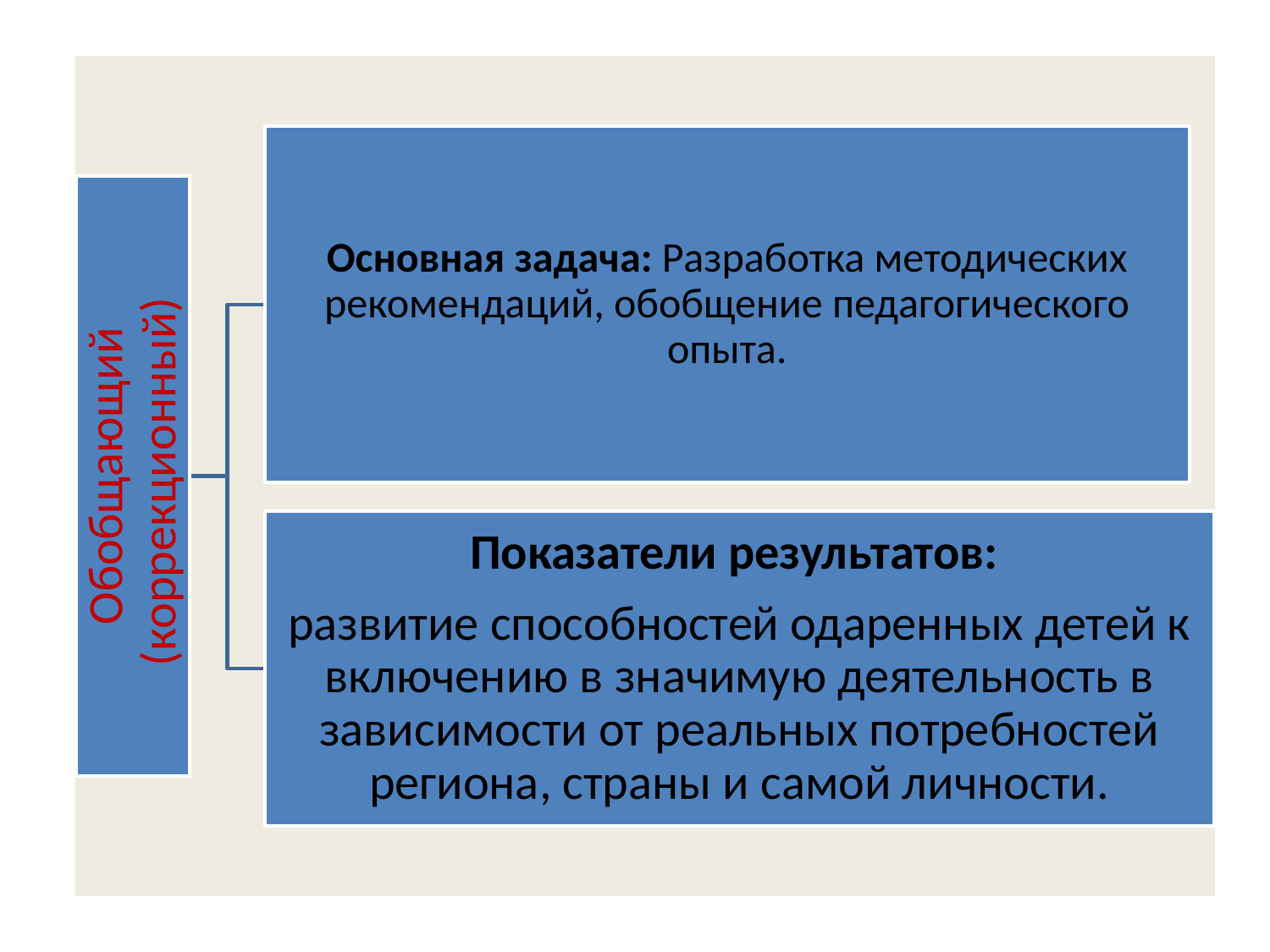

Обобщающий (коррекционный)
Основная задача: Разработка методических рекомендаций, обобщение педагогического опыта.
Показатели результатов:
развитие способностей одаренных детей к включению в значимую деятельность в зависимости от реальных потребностей региона, страны и самой личности.